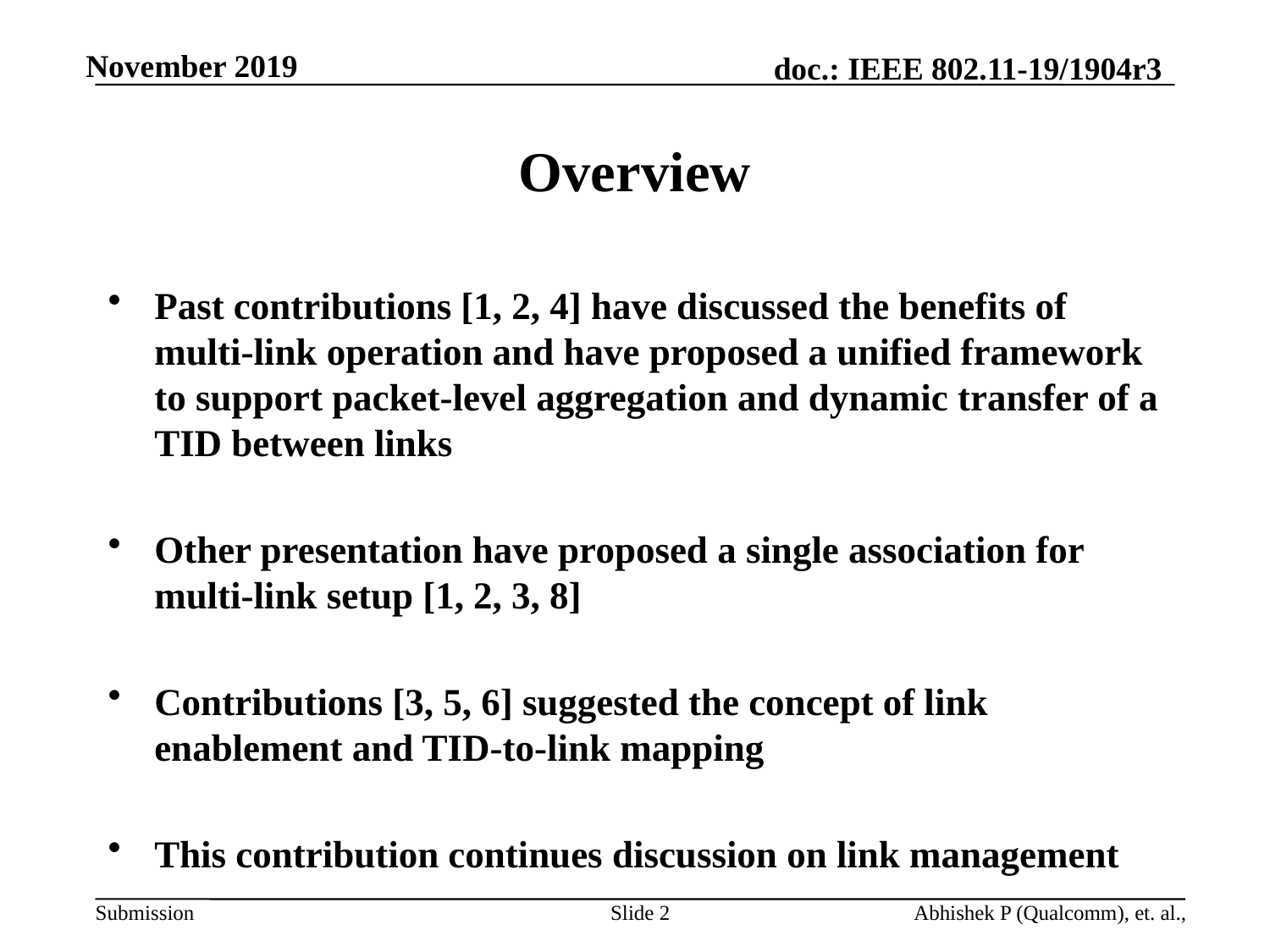

# Overview
Past contributions [1, 2, 4] have discussed the benefits of multi-link operation and have proposed a unified framework to support packet-level aggregation and dynamic transfer of a TID between links

Other presentation have proposed a single association for multi-link setup [1, 2, 3, 8]

Contributions [3, 5, 6] suggested the concept of link enablement and TID-to-link mapping

This contribution continues discussion on link management
Slide 2
Abhishek P (Qualcomm), et. al.,